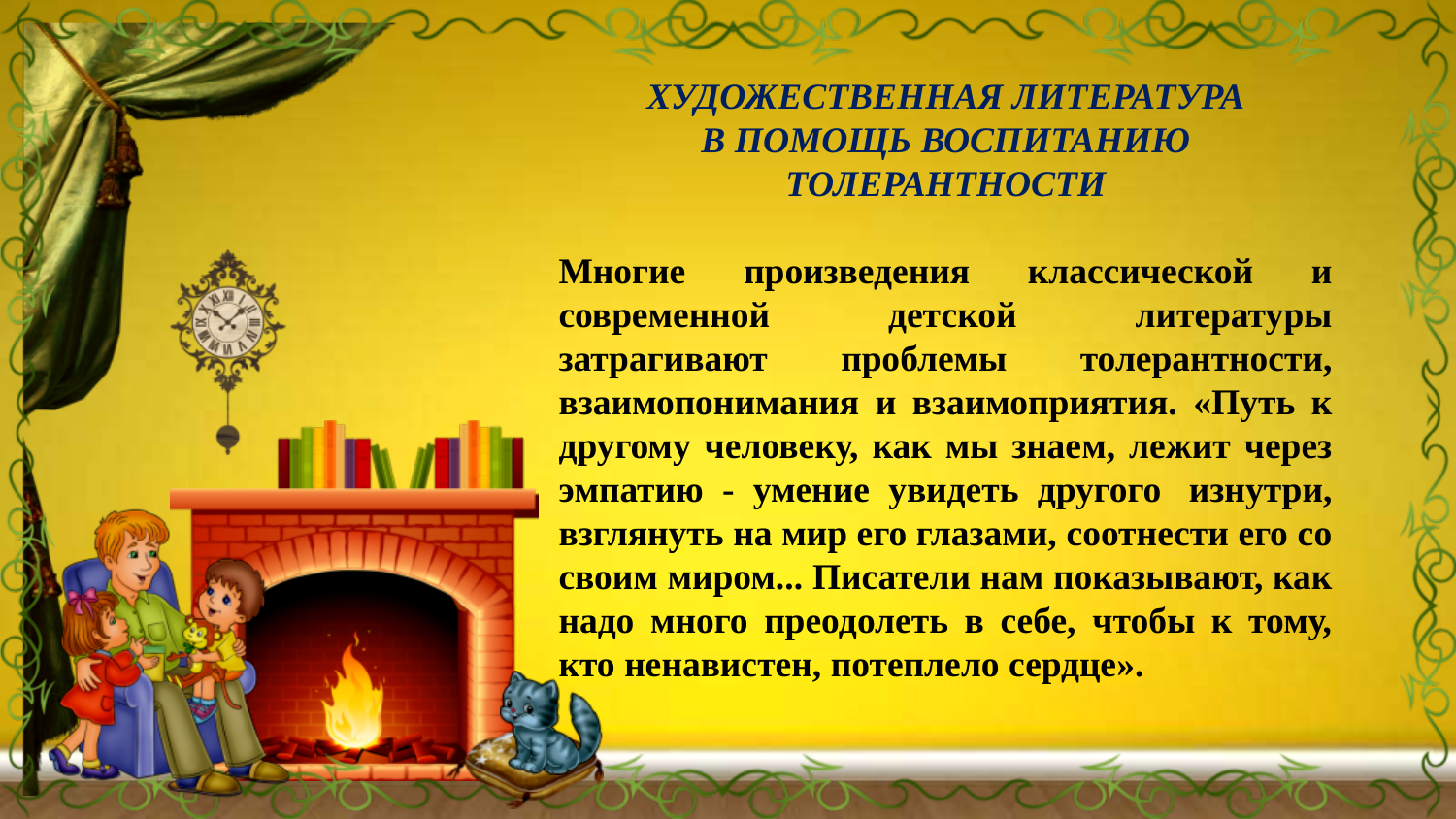

ХУДОЖЕСТВЕННАЯ ЛИТЕРАТУРА
В ПОМОЩЬ ВОСПИТАНИЮ ТОЛЕРАНТНОСТИ

Многие произведения классической и современной детской литературы затрагивают проблемы толерантности, взаимопонимания и взаимоприятия. «Путь к другому человеку, как мы знаем, лежит через эмпатию - умение увидеть другого  изнутри, взглянуть на мир его глазами, соотнести его со своим миром... Писатели нам показывают, как надо много преодолеть в себе, чтобы к тому, кто ненавистен, потеплело сердце».